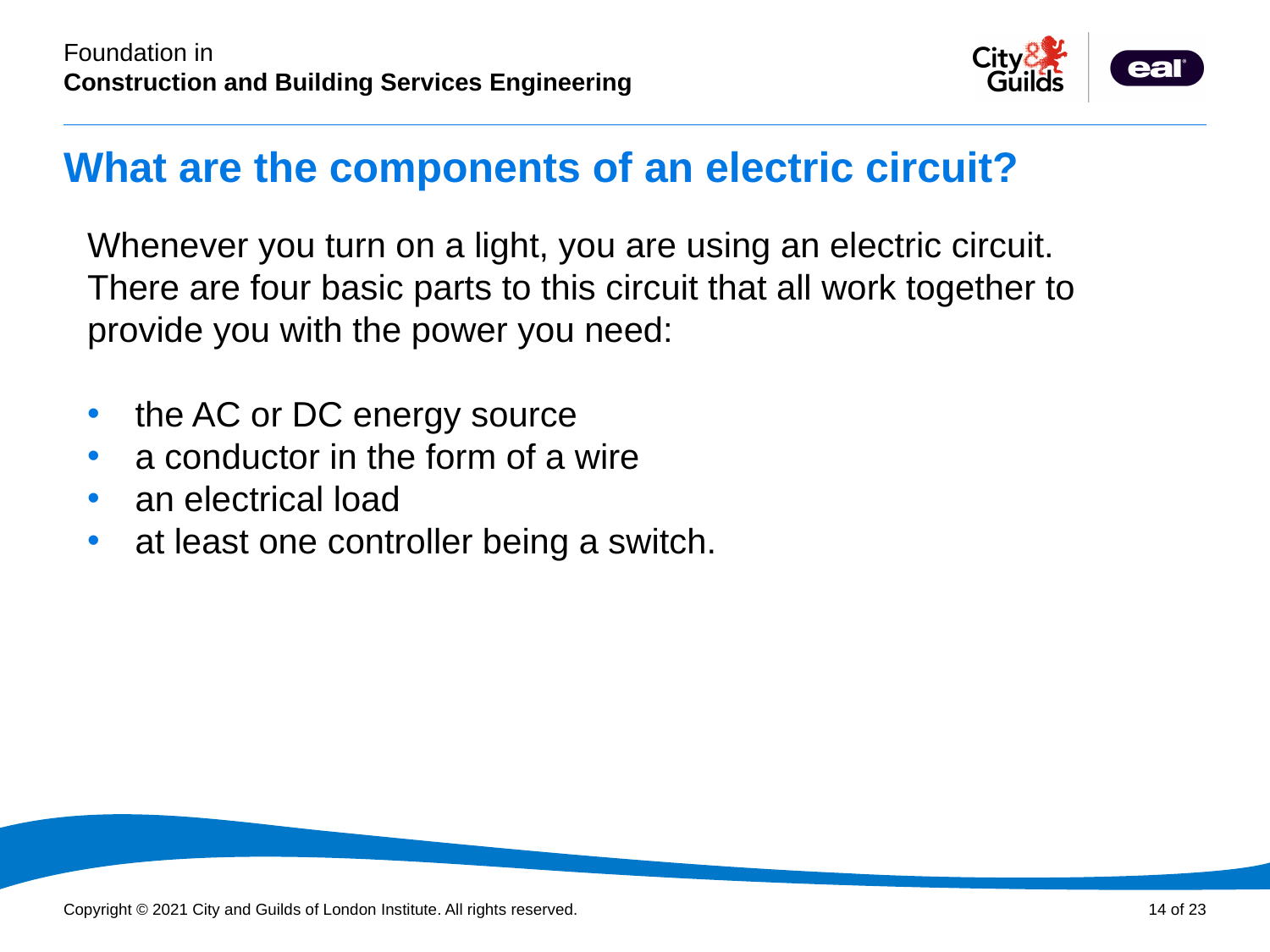

# What are the components of an electric circuit?
Whenever you turn on a light, you are using an electric circuit. There are four basic parts to this circuit that all work together to provide you with the power you need:

the AC or DC energy source
a conductor in the form of a wire
an electrical load
at least one controller being a switch.